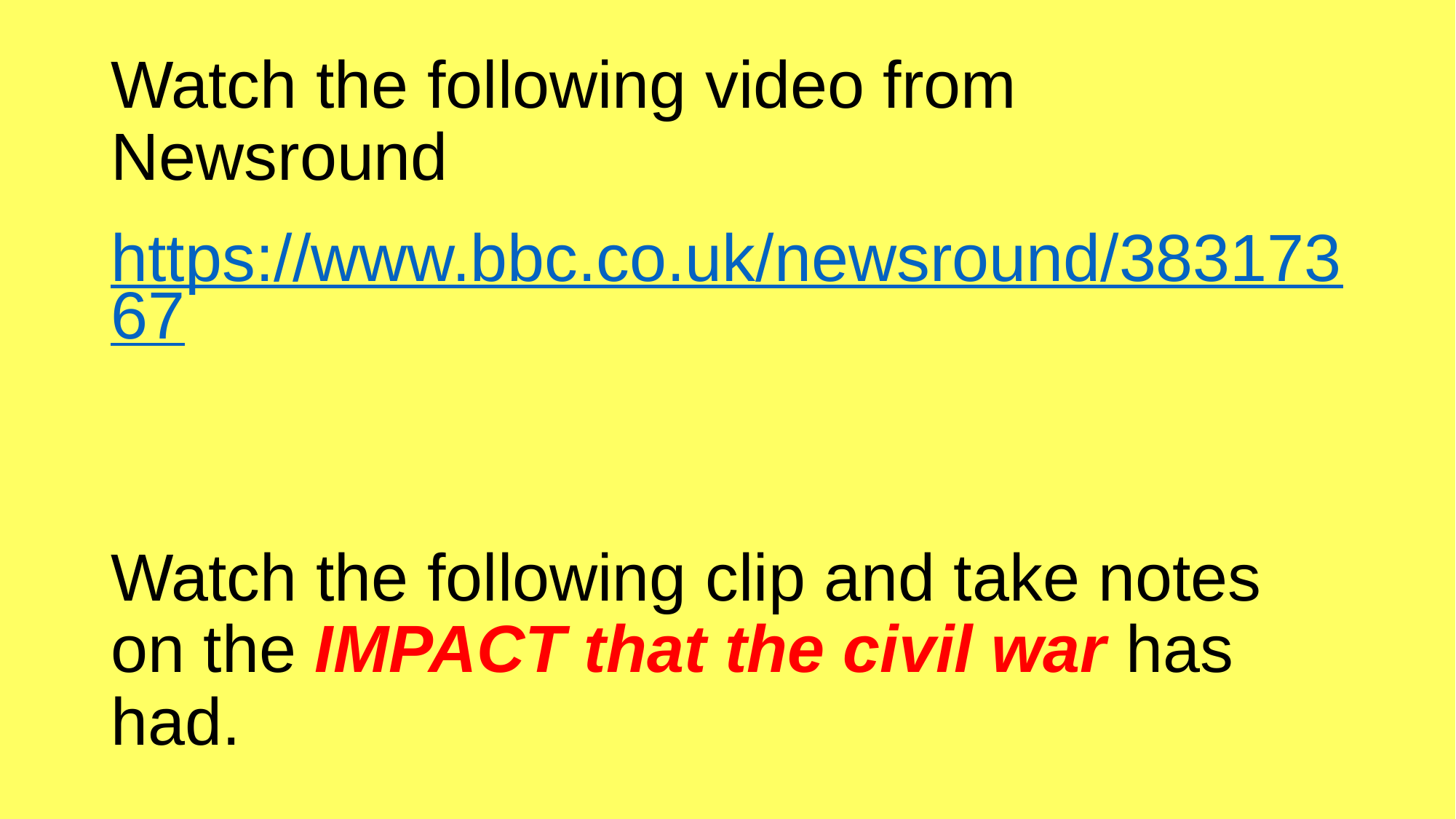

# Watch the following video from Newsround
https://www.bbc.co.uk/newsround/38317367

Watch the following clip and take notes on the IMPACT that the civil war has had.